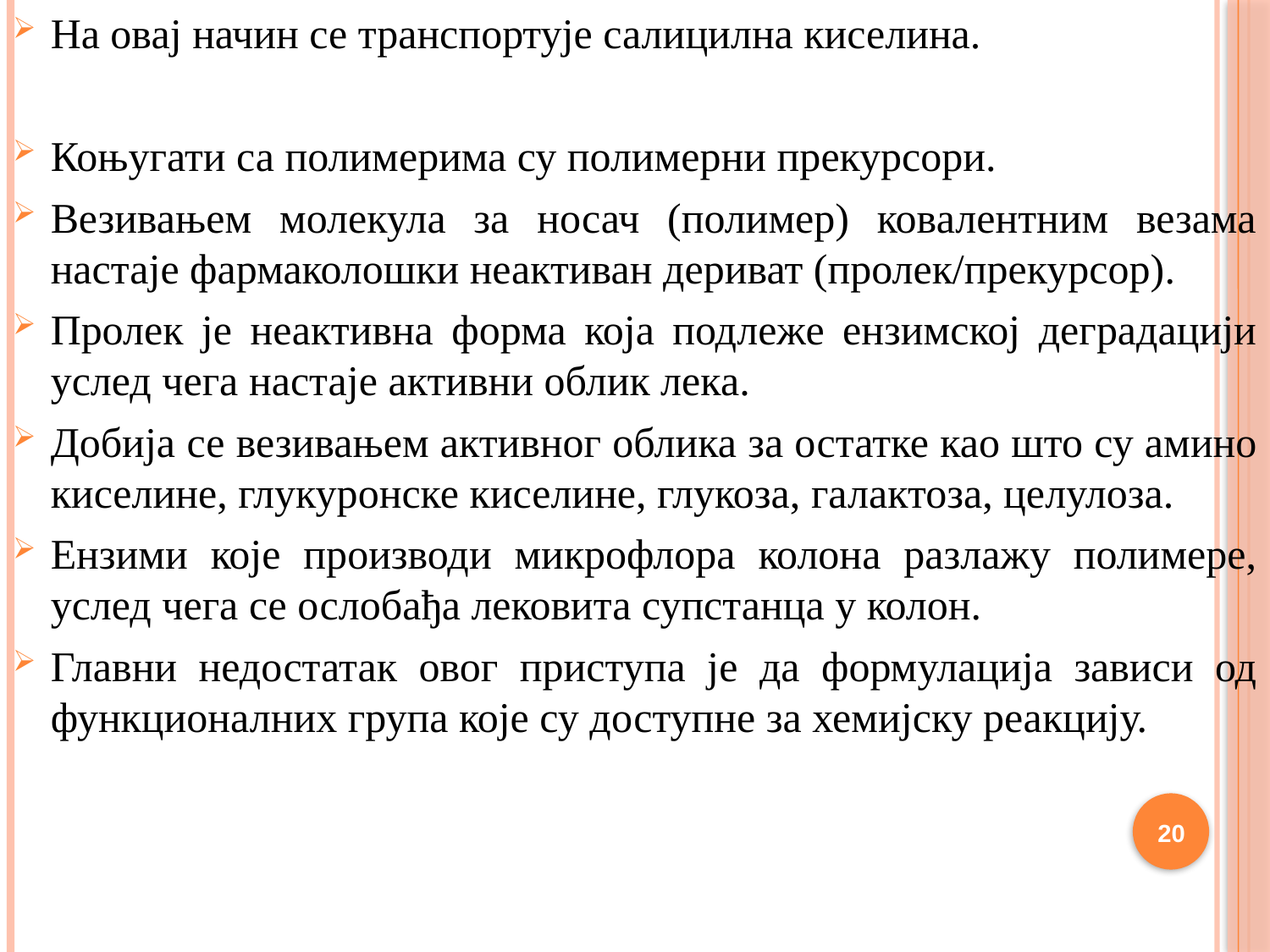

На овај начин се транспортује салицилна киселина.

Коњугати са полимерима су полимерни прекурсори.
Везивањем молекула за носач (полимер) ковалентним везама настаје фармаколошки неактиван дериват (пролек/прекурсор).
Пролек је неактивна форма која подлеже ензимској деградацији услед чега настаје активни облик лека.
Добија се везивањем активног облика за остатке као што су амино киселине, глукуронске киселине, глукоза, галактоза, целулоза.
Ензими које производи микрофлора колона разлажу полимере, услед чега се ослобађа лековита супстанца у колон.
Главни недостатак овог приступа је да формулација зависи од функционалних група које су доступне за хемијску реакцију.
20